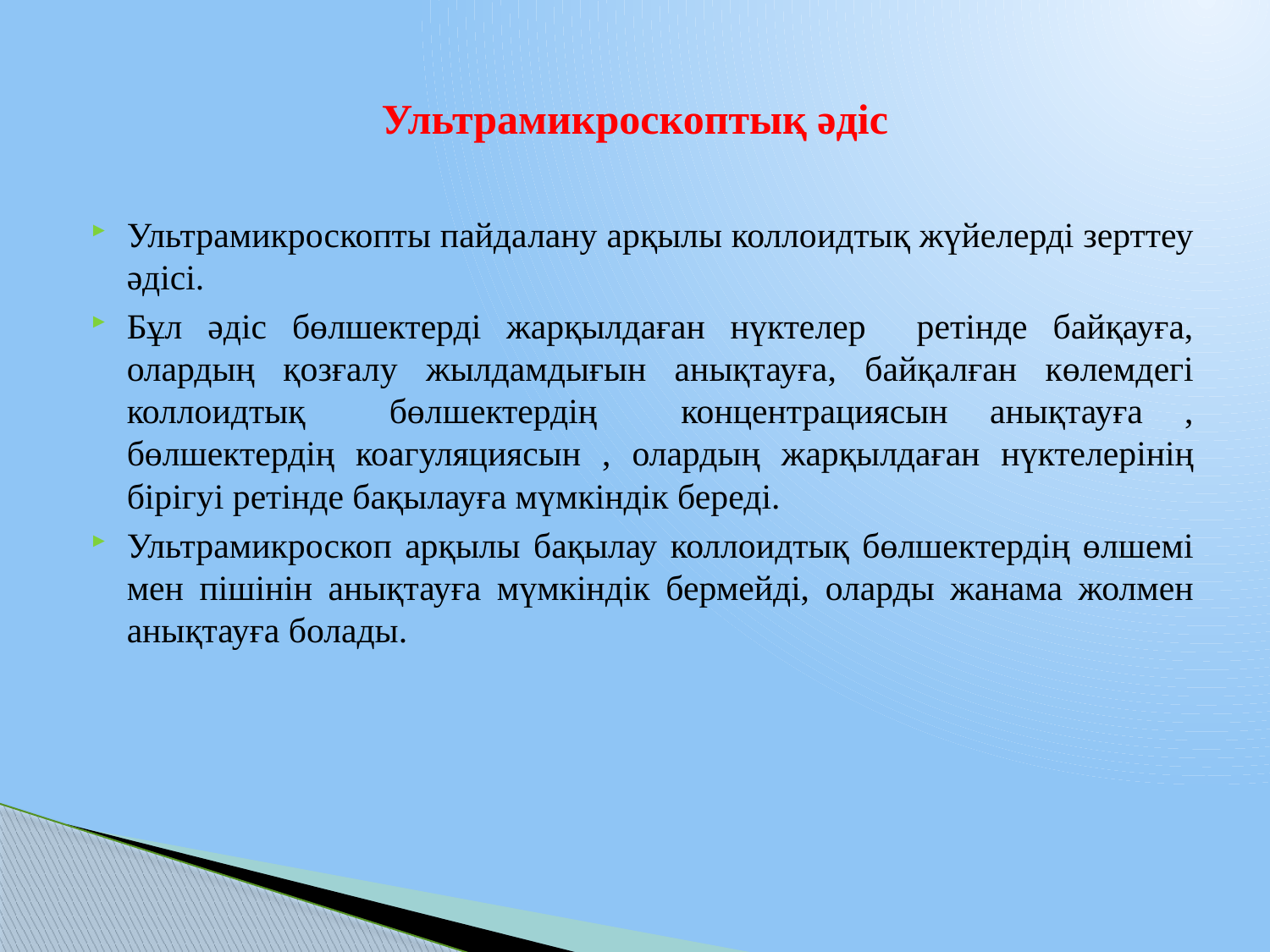

# Ультрамикроскоптық әдіс
Ультрамикроскопты пайдалану арқылы коллоидтық жүйелерді зерттеу әдісі.
Бұл әдіс бөлшектерді жарқылдаған нүктелер  ретінде байқауға, олардың қозғалу жылдамдығын анықтауға, байқалған көлемдегі коллоидтық  бөлшектердің  концентрациясын анықтауға , бөлшектердің коагуляциясын , олардың жарқылдаған нүктелерінің бірігуі ретінде бақылауға мүмкіндік береді.
Ультрамикроскоп арқылы бақылау коллоидтық бөлшектердің өлшемі мен пішінін анықтауға мүмкіндік бермейді, оларды жанама жолмен анықтауға болады.